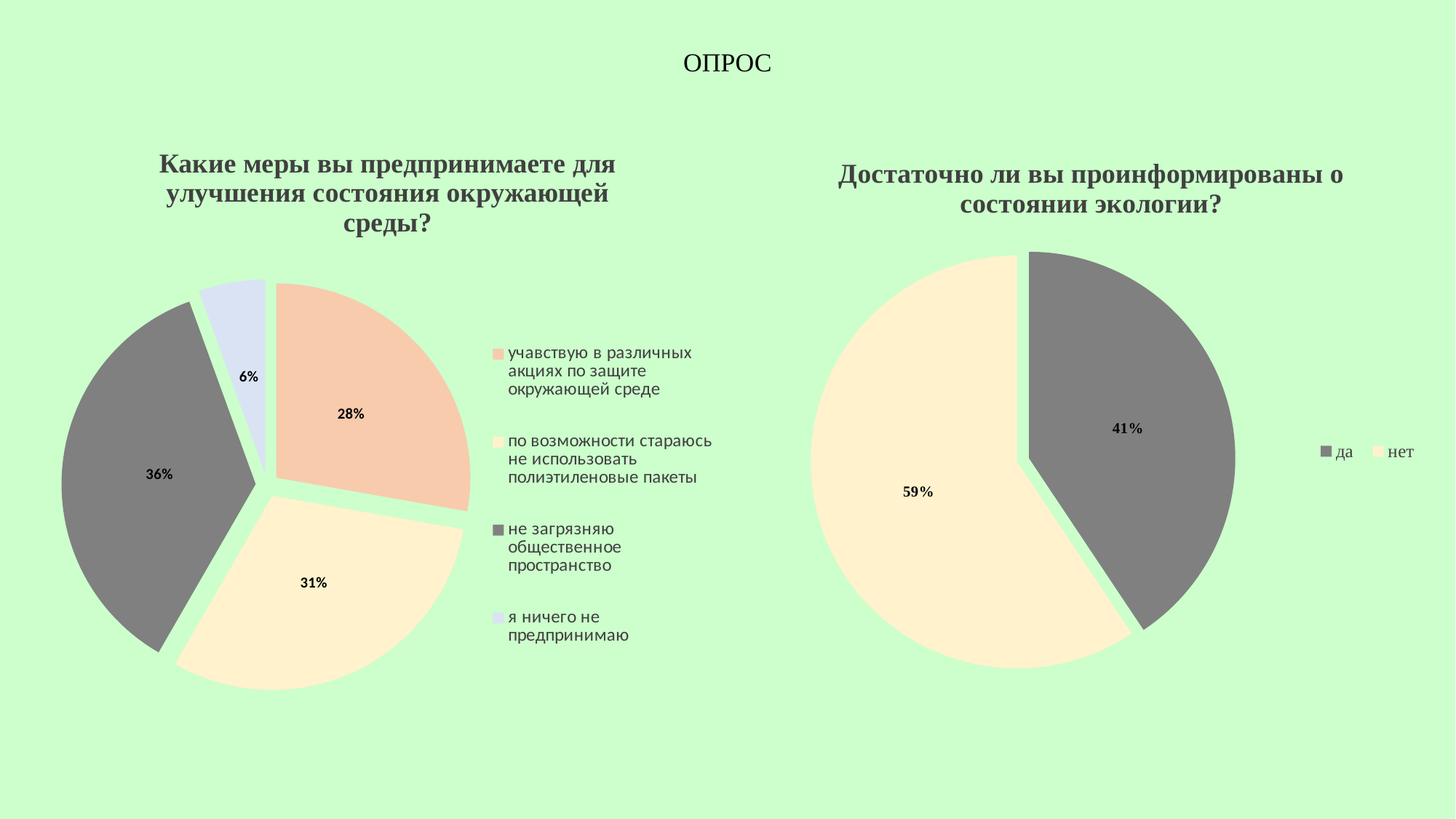

# ОПРОС

### Chart: Какие меры вы предпринимаете для улучшения состояния окружающей среды?

| Category | Какие меры вы предпринимаете для улучшения состояния окружающей среды? |
|---|---|
| учавствую в различных акциях по защите окружающей среде  | 10.0 |
| по возможности стараюсь не использовать полиэтиленовые пакеты | 11.0 |
| не загрязняю общественное пространство | 13.0 |
| я ничего не предпринимаю | 2.0 |

### Chart:

| Category | Достаточно ли вы проинформированы о состоянии экологии? |
|---|---|
| да | 13.0 |
| нет | 19.0 |